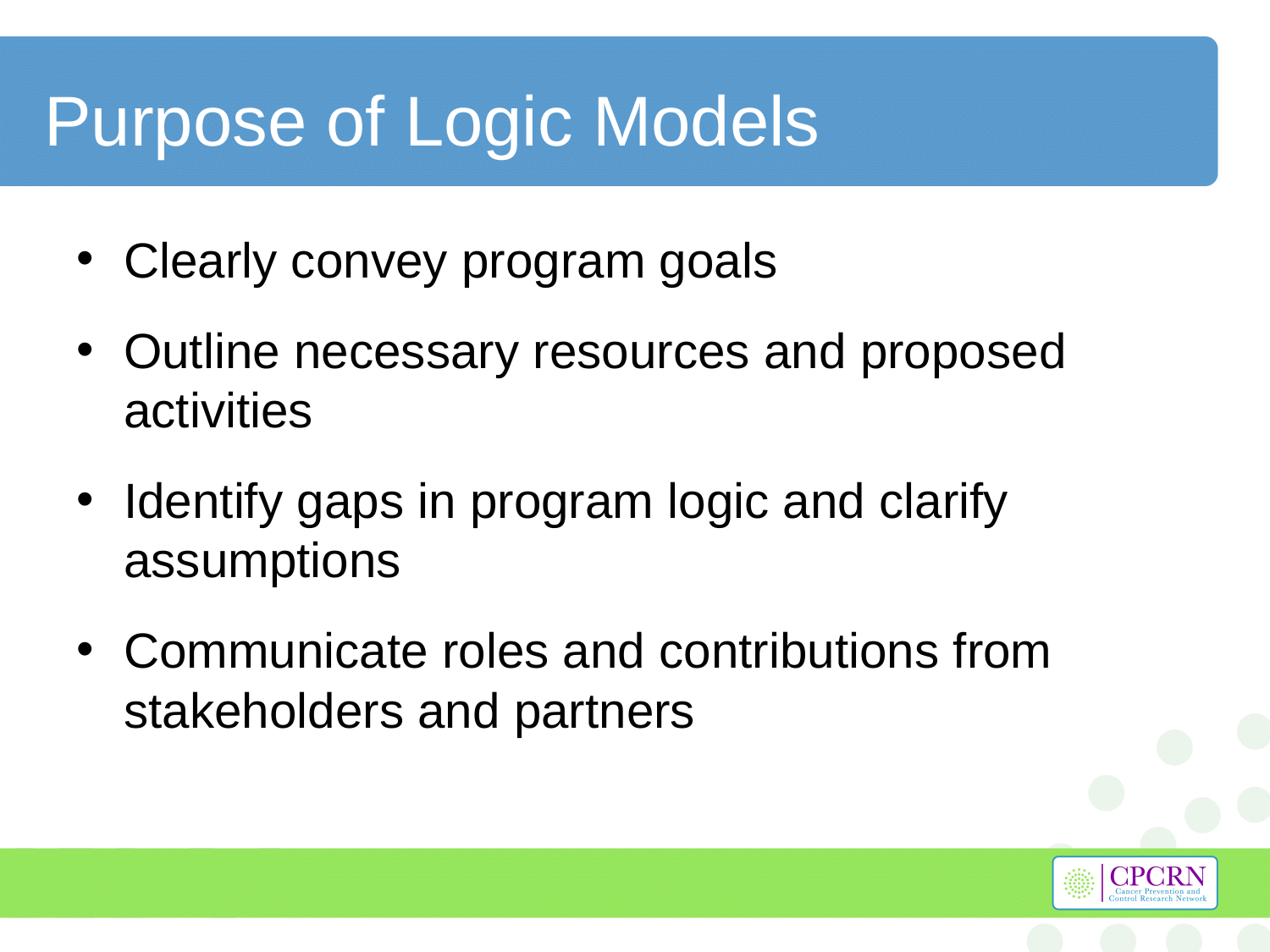

# Purpose of Logic Models
Clearly convey program goals
Outline necessary resources and proposed activities
Identify gaps in program logic and clarify assumptions
Communicate roles and contributions from stakeholders and partners